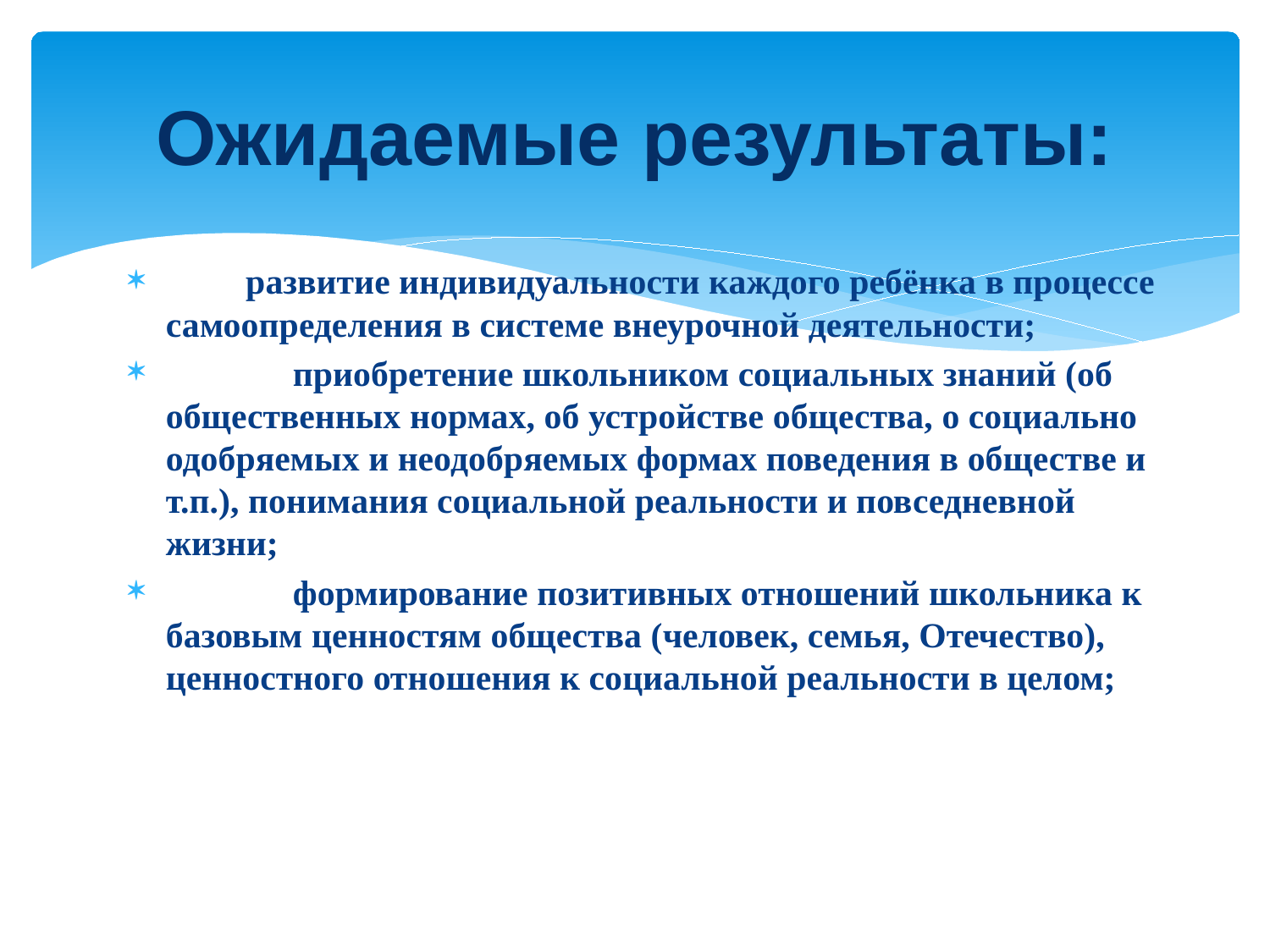

# Ожидаемые результаты:

         развитие индивидуальности каждого ребёнка в процессе самоопределения в системе внеурочной деятельности;
	приобретение школьником социальных знаний (об общественных нормах, об устройстве общества, о социально одобряемых и неодобряемых формах поведения в обществе и т.п.), понимания социальной реальности и повседневной жизни;
	формирование позитивных отношений школьника к базовым ценностям общества (человек, семья, Отечество), ценностного отношения к социальной реальности в целом;